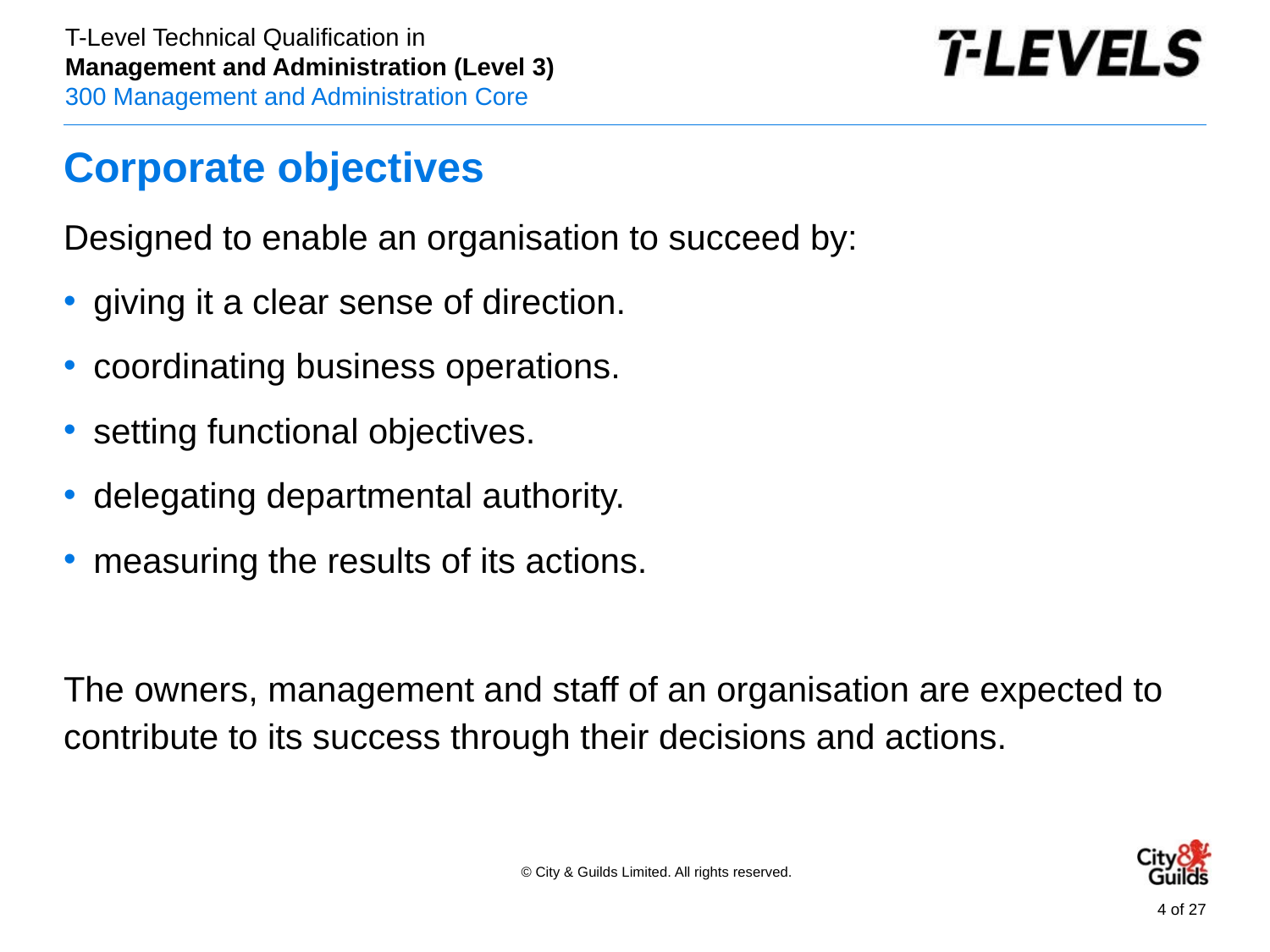

# Corporate objectives
Designed to enable an organisation to succeed by:
giving it a clear sense of direction.
coordinating business operations.
setting functional objectives.
delegating departmental authority.
measuring the results of its actions.

The owners, management and staff of an organisation are expected to contribute to its success through their decisions and actions.